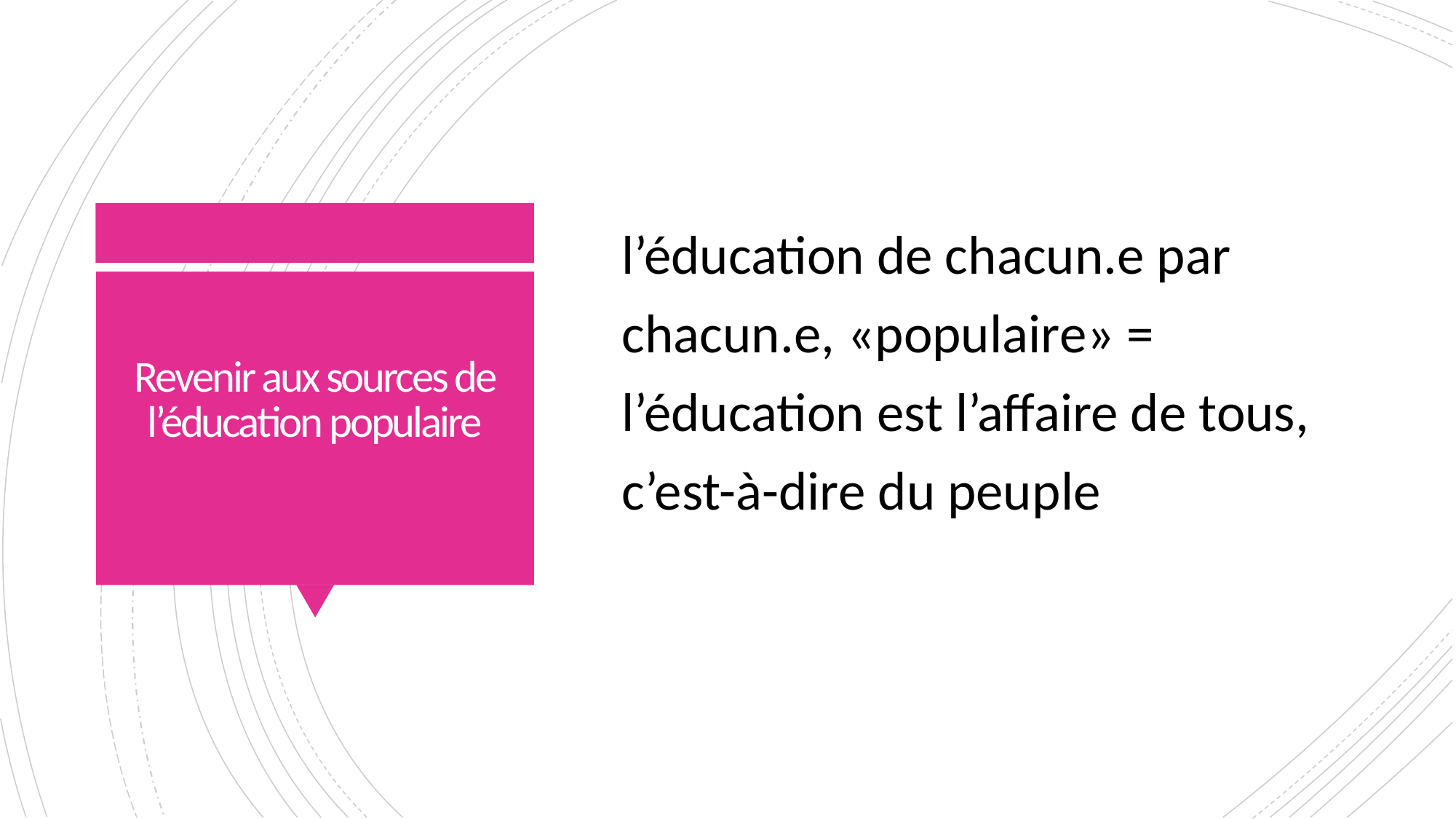

l’éducation de chacun.e par chacun.e, «populaire» =  l’éducation est l’affaire de tous, c’est-à-dire du peuple

# Revenir aux sources de l’éducation populaire